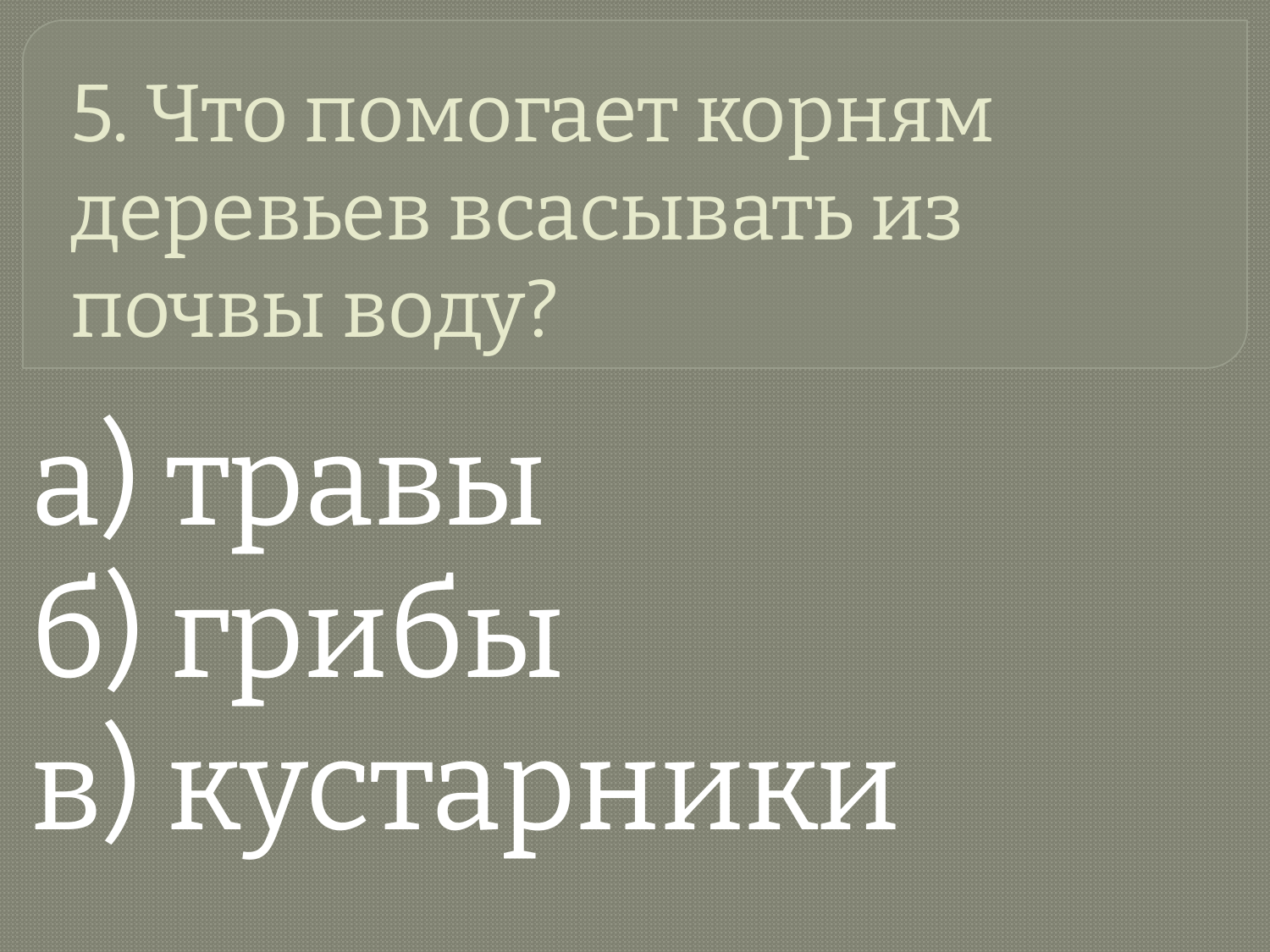

# 5. Что помогает корням деревьев всасывать из почвы воду?
а) травы
б) грибы
в) кустарники